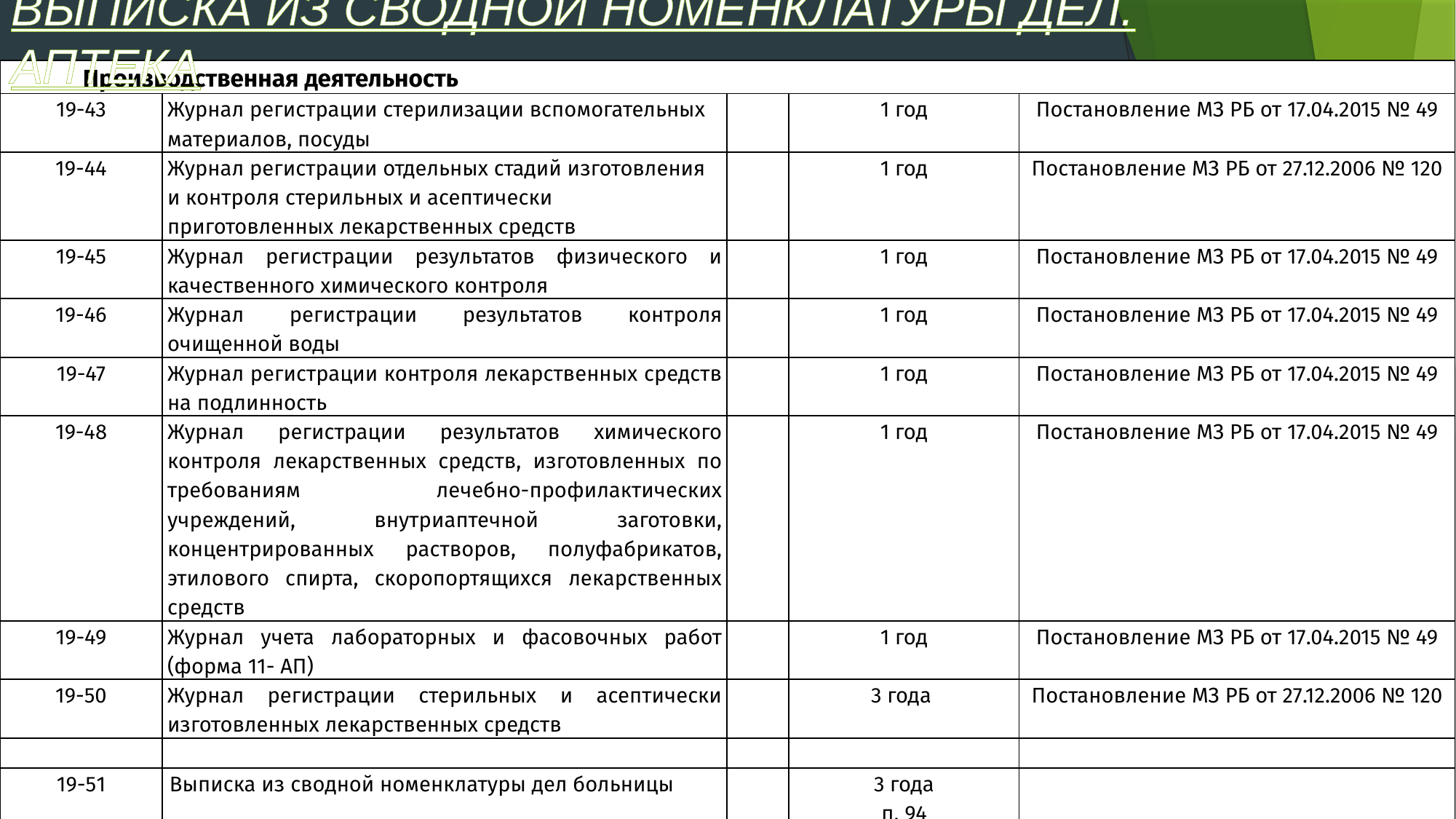

ВЫПИСКА ИЗ СВОДНОЙ НОМЕНКЛАТУРЫ ДЕЛ. АПТЕКА
| Производственная деятельность |  |  |  |  |
| --- | --- | --- | --- | --- |
| 19-43 | Журнал регистрации стерилизации вспомогательных материалов, посуды |  | 1 год | Постановление МЗ РБ от 17.04.2015 № 49 |
| 19-44 | Журнал регистрации отдельных стадий изготовления и контроля стерильных и асептически приготовленных лекарственных средств |  | 1 год | Постановление МЗ РБ от 27.12.2006 № 120 |
| 19-45 | Журнал регистрации результатов физического и качественного химического контроля |  | 1 год | Постановление МЗ РБ от 17.04.2015 № 49 |
| 19-46 | Журнал регистрации результатов контроля очищенной воды |  | 1 год | Постановление МЗ РБ от 17.04.2015 № 49 |
| 19-47 | Журнал регистрации контроля лекарственных средств на подлинность |  | 1 год | Постановление МЗ РБ от 17.04.2015 № 49 |
| 19-48 | Журнал регистрации результатов химического контроля лекарственных средств, изготовленных по требованиям лечебно-профилактических учреждений, внутриаптечной заготовки, концентрированных растворов, полуфабрикатов, этилового спирта, скоропортящихся лекарственных средств |  | 1 год | Постановление МЗ РБ от 17.04.2015 № 49 |
| 19-49 | Журнал учета лабораторных и фасовочных работ (форма 11- АП) |  | 1 год | Постановление МЗ РБ от 17.04.2015 № 49 |
| 19-50 | Журнал регистрации стерильных и асептически изготовленных лекарственных средств |  | 3 года | Постановление МЗ РБ от 27.12.2006 № 120 |
|  |  |  |  |  |
| 19-51 | Выписка из сводной номенклатуры дел больницы |  | 3 года п. 94 |  |